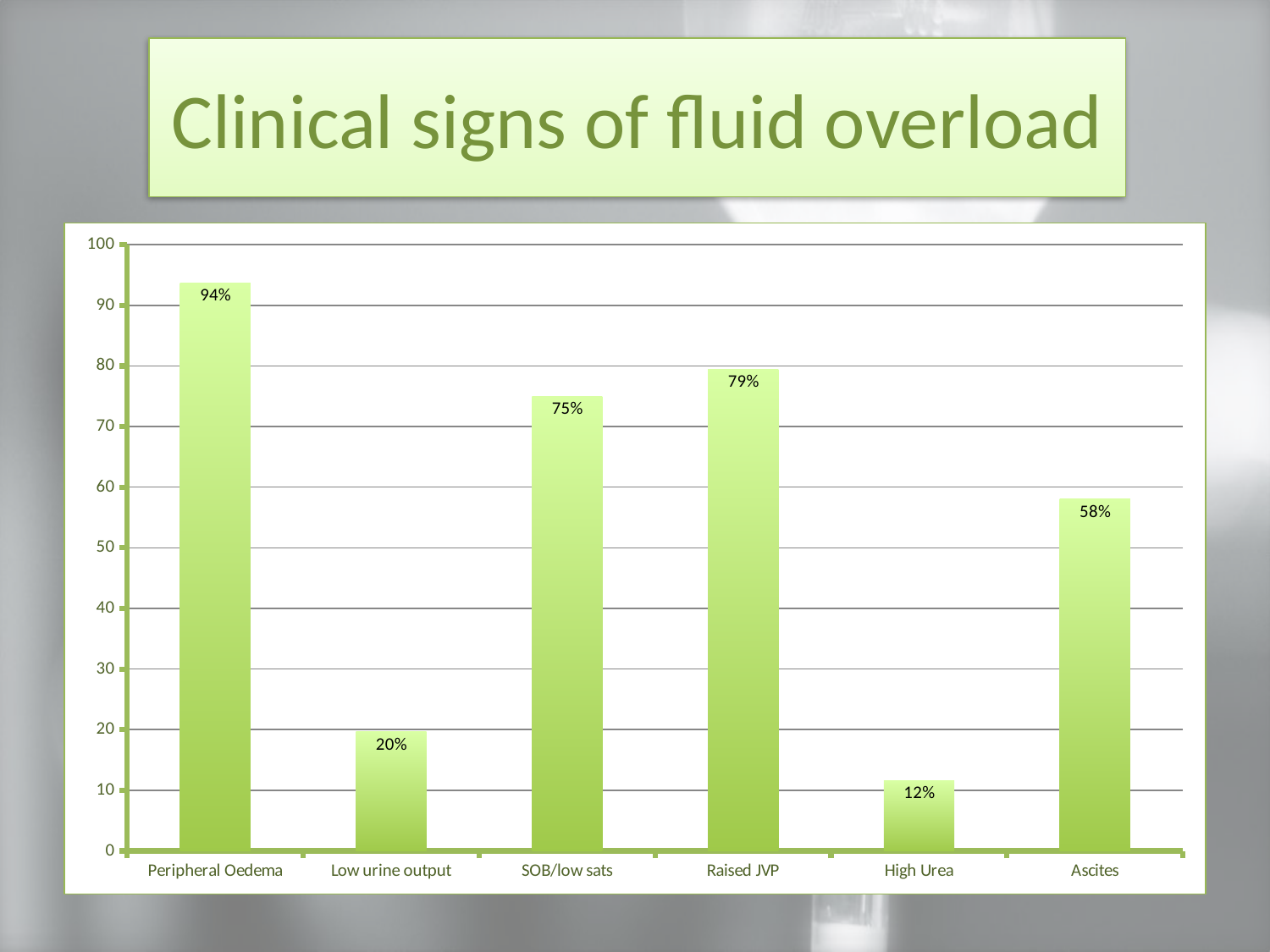

# Clinical signs of fluid overload

### Chart

| Category |  |
|---|---|
| Peripheral Oedema | 93.75 |
| Low urine output | 19.64285714285715 |
| SOB/low sats | 75.0 |
| Raised JVP | 79.46428571428572 |
| High Urea | 11.60714285714286 |
| Ascites | 58.0357142857143 |